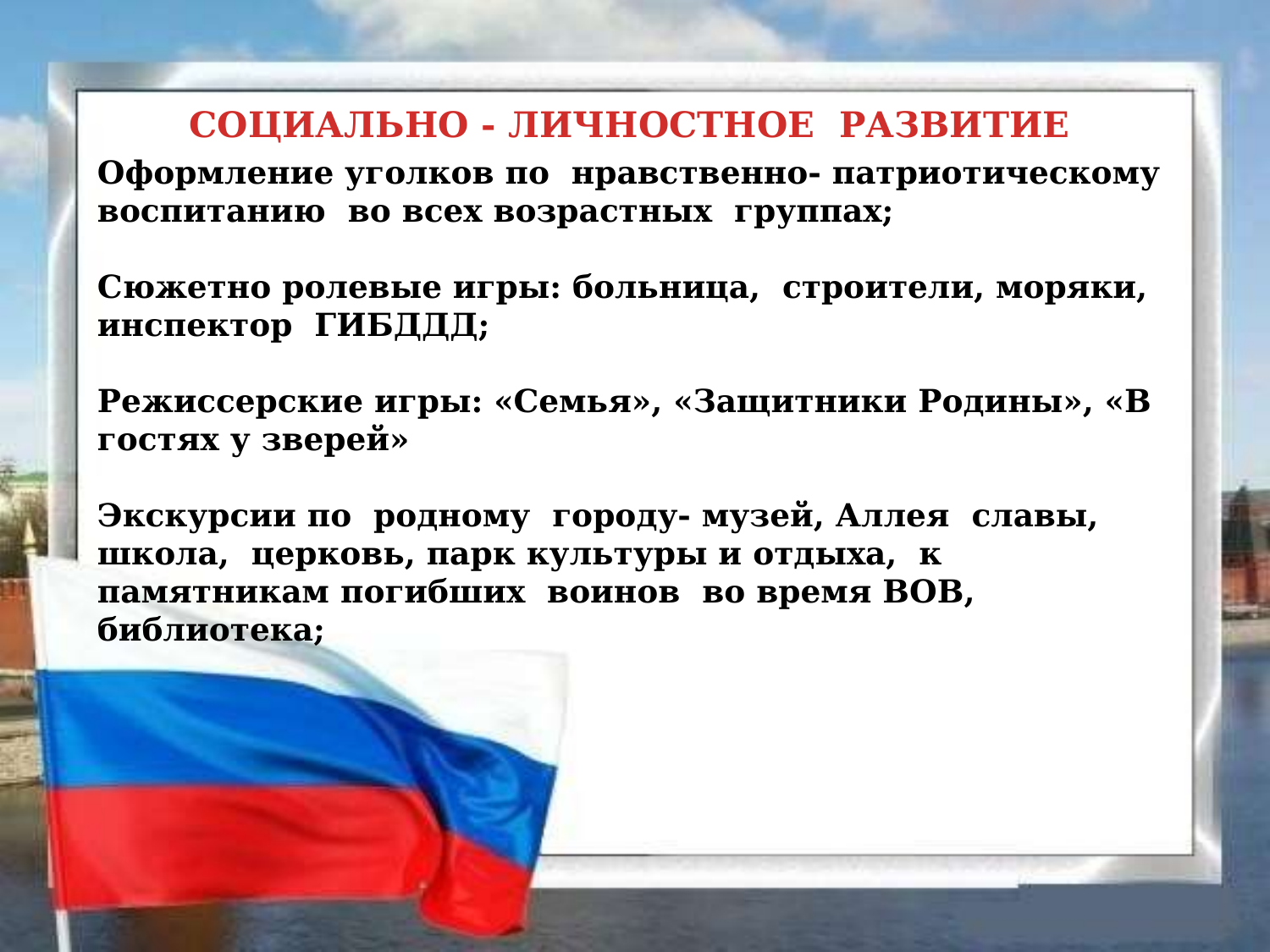

СОЦИАЛЬНО - ЛИЧНОСТНОЕ  РАЗВИТИЕ
Оформление уголков по  нравственно- патриотическому воспитанию  во всех возрастных  группах;

Сюжетно ролевые игры: больница,  строители, моряки, инспектор  ГИБДДД;

Режиссерские игры: «Семья», «Защитники Родины», «В гостях у зверей»

Экскурсии по  родному  городу- музей, Аллея  славы,  школа,  церковь, парк культуры и отдыха,  к памятникам погибших  воинов  во время ВОВ,  библиотека;